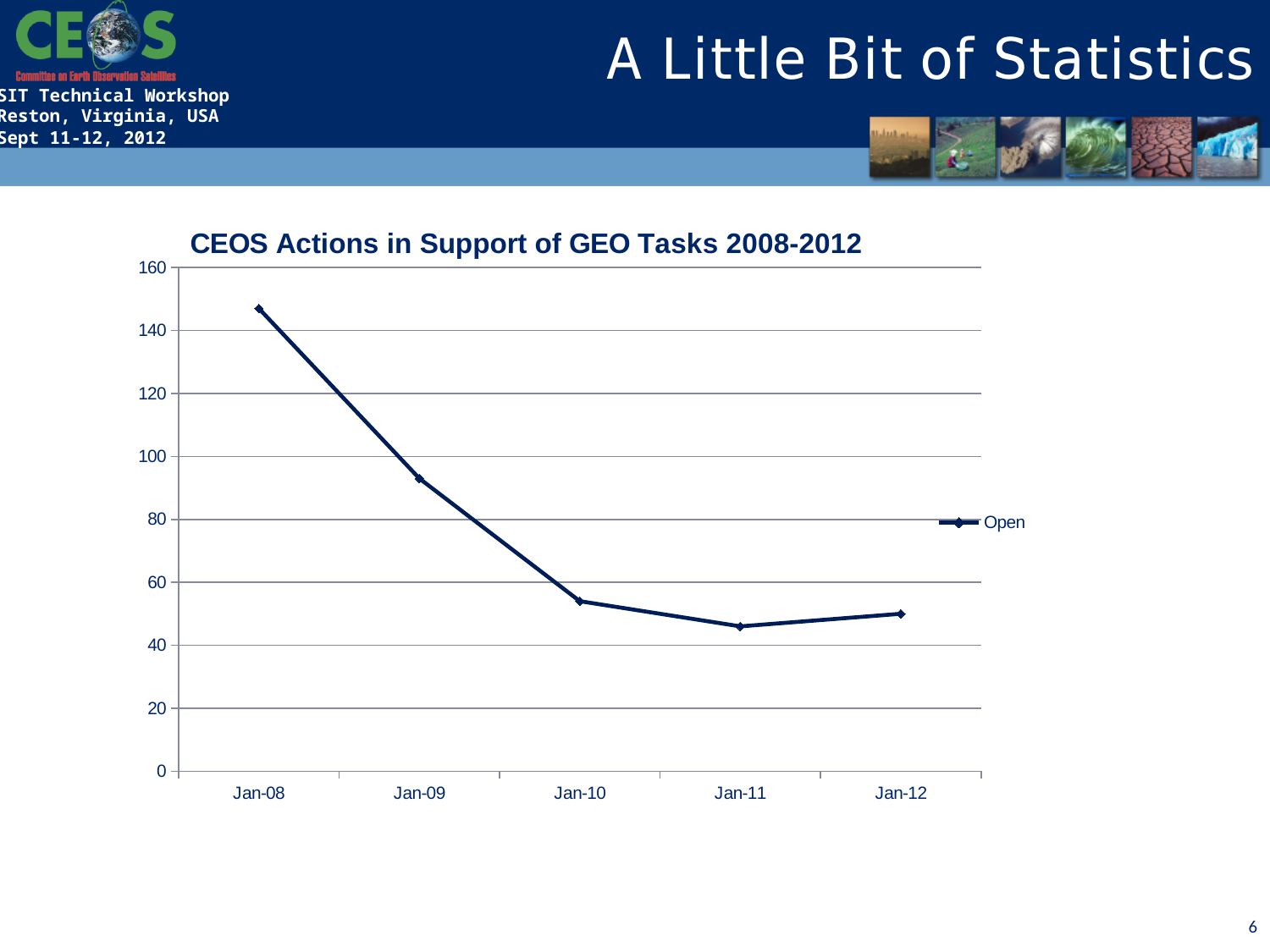

A Little Bit of Statistics

### Chart: CEOS Actions in Support of GEO Tasks 2008-2012

| Category | Open |
|---|---|
| 39479 | 147.0 |
| 39845 | 93.0 |
| 40210 | 54.0 |
| 40575 | 46.0 |
| 40940 | 50.0 |
6